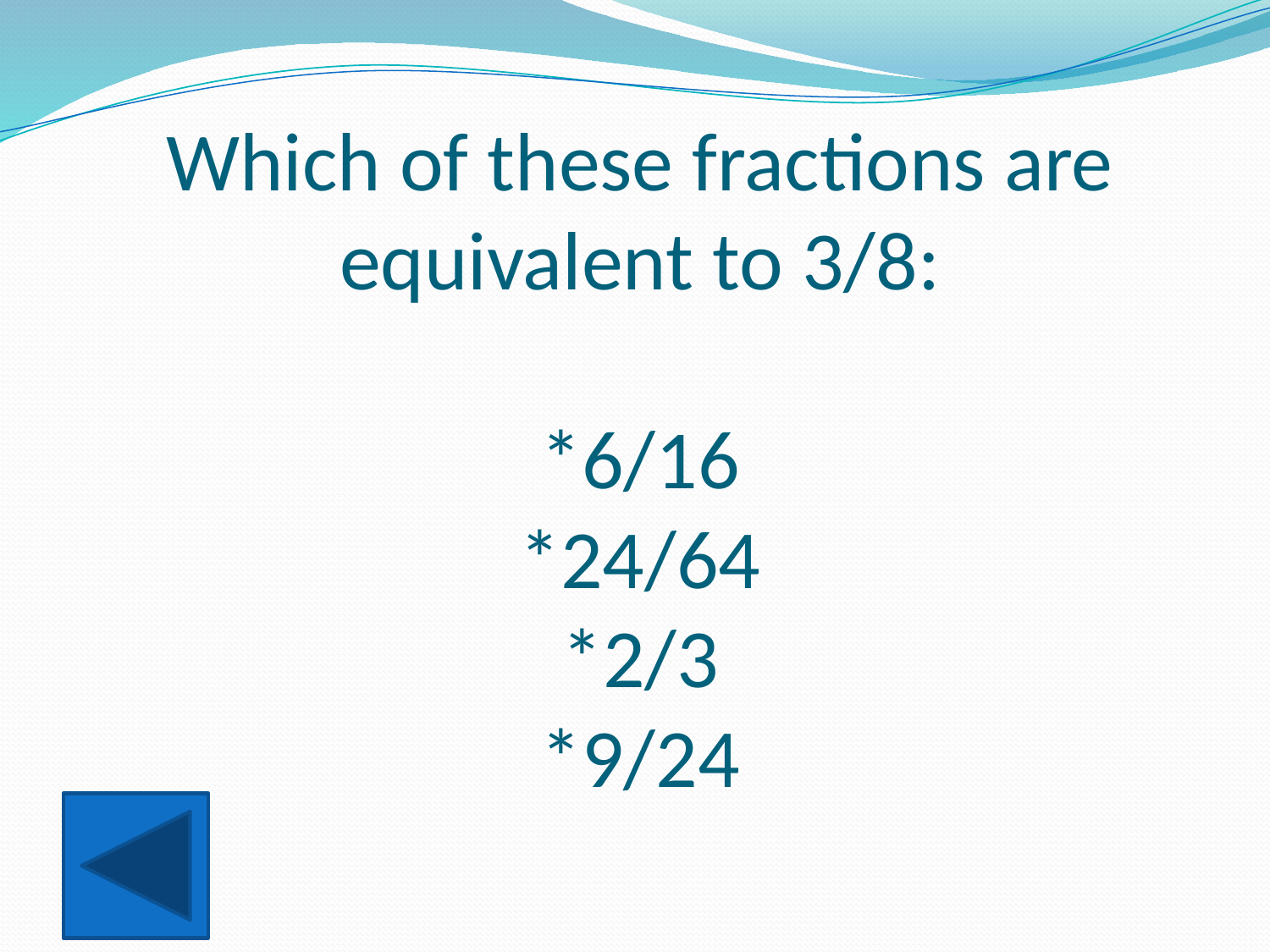

# Which of these fractions are equivalent to 3/8: *6/16 *24/64 *2/3 *9/24